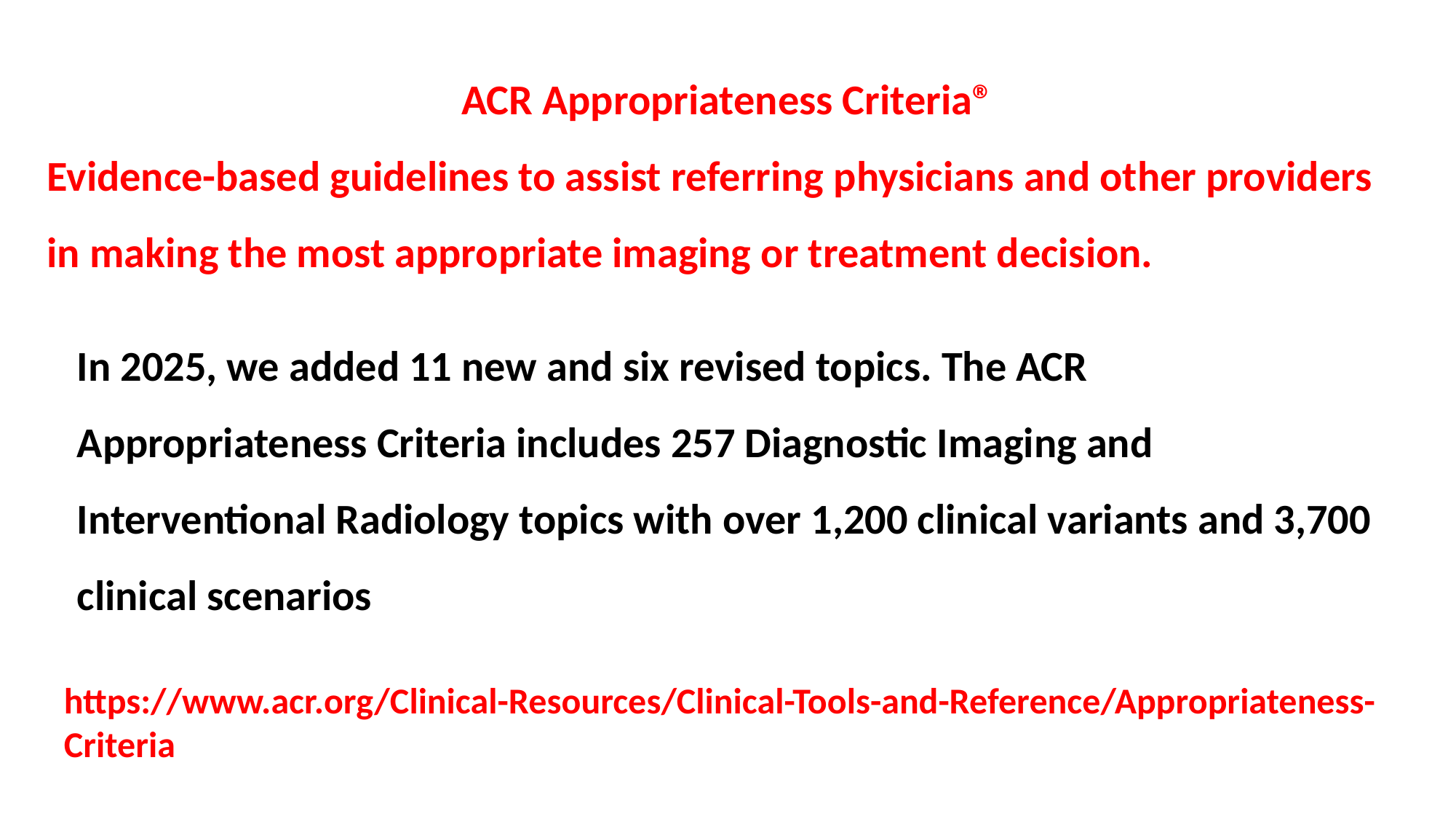

ACR Appropriateness Criteria®
Evidence-based guidelines to assist referring physicians and other providers in making the most appropriate imaging or treatment decision.
In 2025, we added 11 new and six revised topics. The ACR Appropriateness Criteria includes 257 Diagnostic Imaging and Interventional Radiology topics with over 1,200 clinical variants and 3,700 clinical scenarios
https://www.acr.org/Clinical-Resources/Clinical-Tools-and-Reference/Appropriateness-Criteria